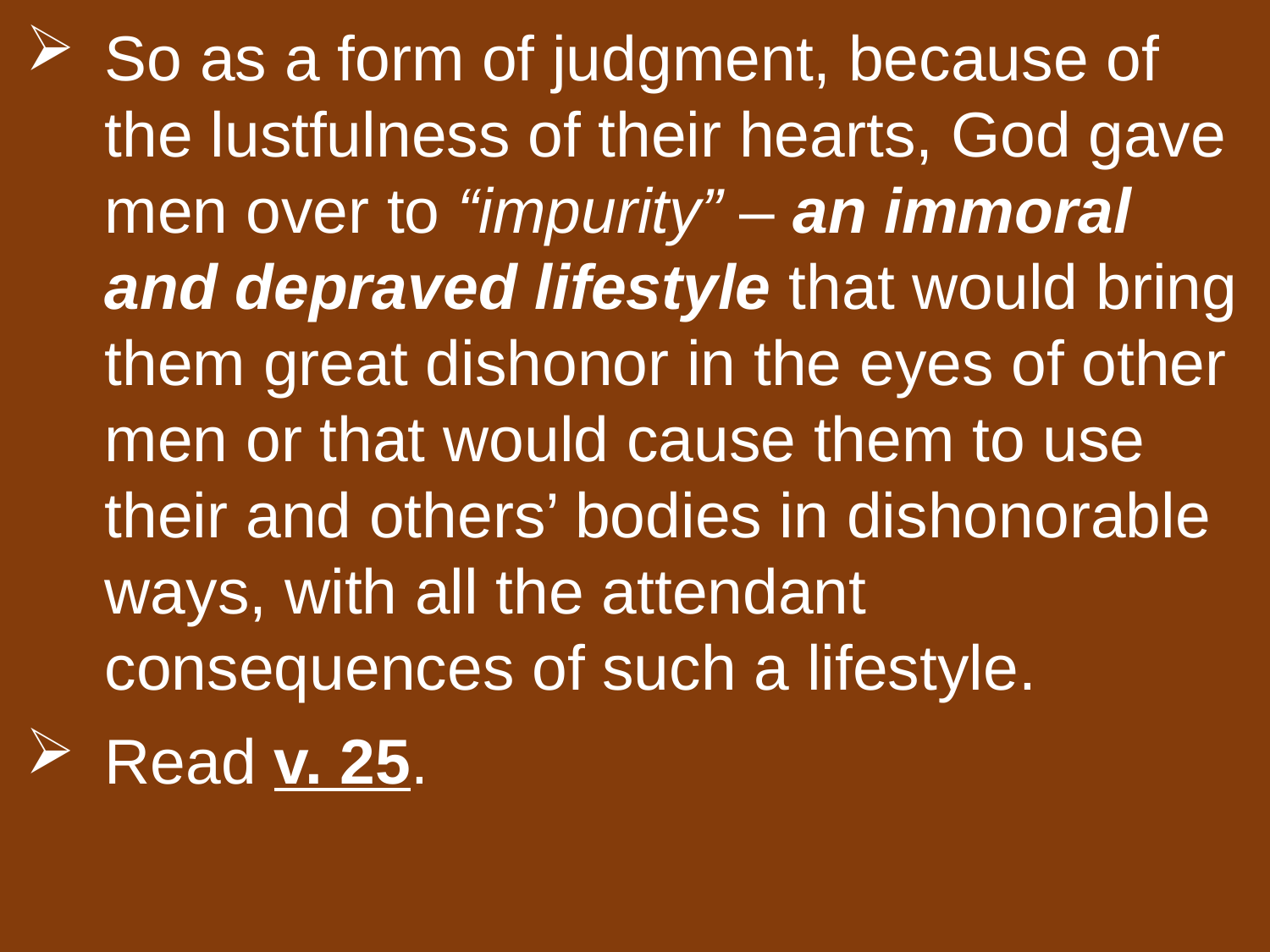

So as a form of judgment, because of the lustfulness of their hearts, God gave men over to “impurity” – an immoral and depraved lifestyle that would bring them great dishonor in the eyes of other men or that would cause them to use their and others’ bodies in dishonorable ways, with all the attendant consequences of such a lifestyle.
Read v. 25.